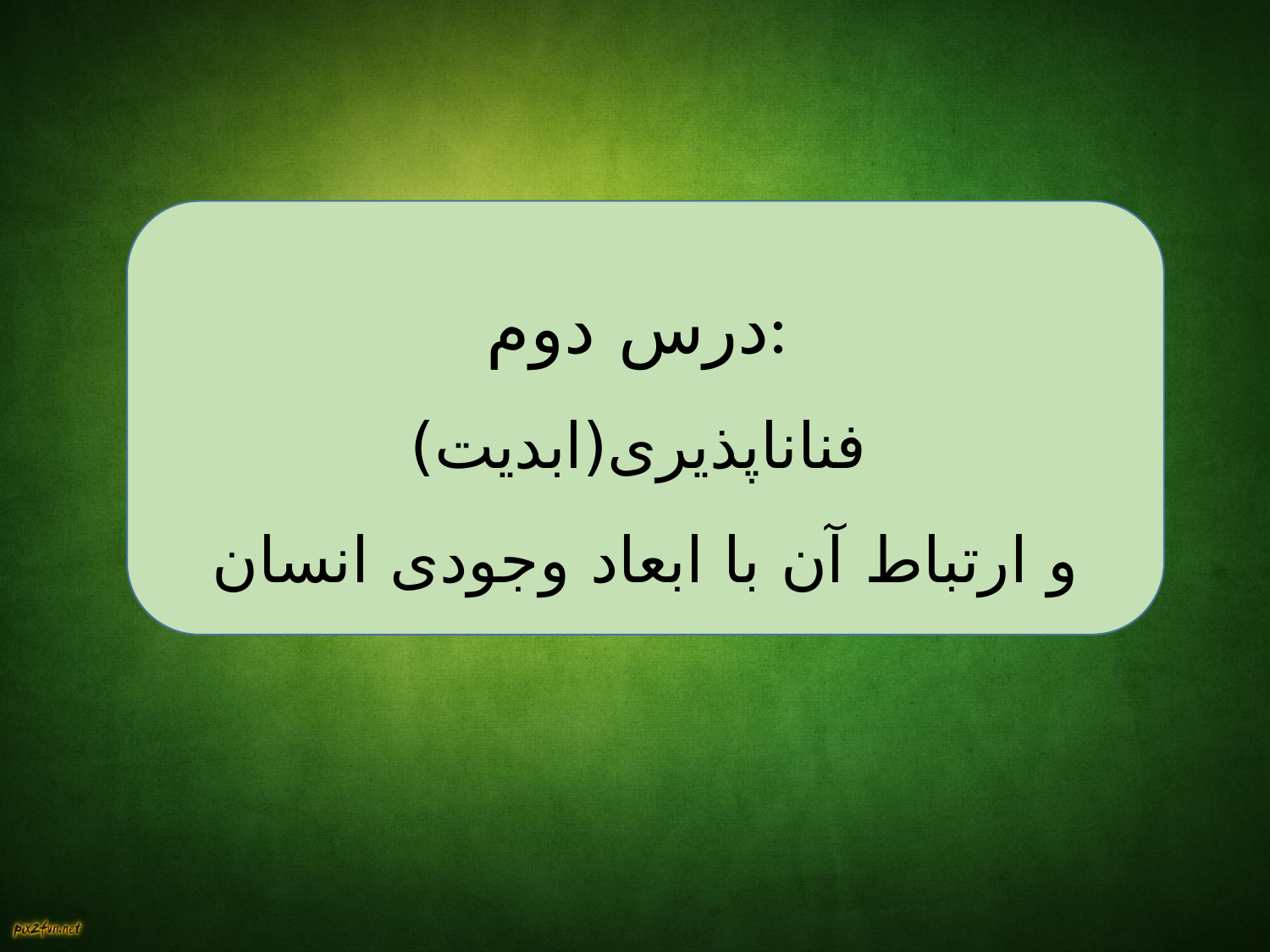

درس دوم:
فناناپذیری(ابدیت)
و ارتباط آن با ابعاد وجودی انسان